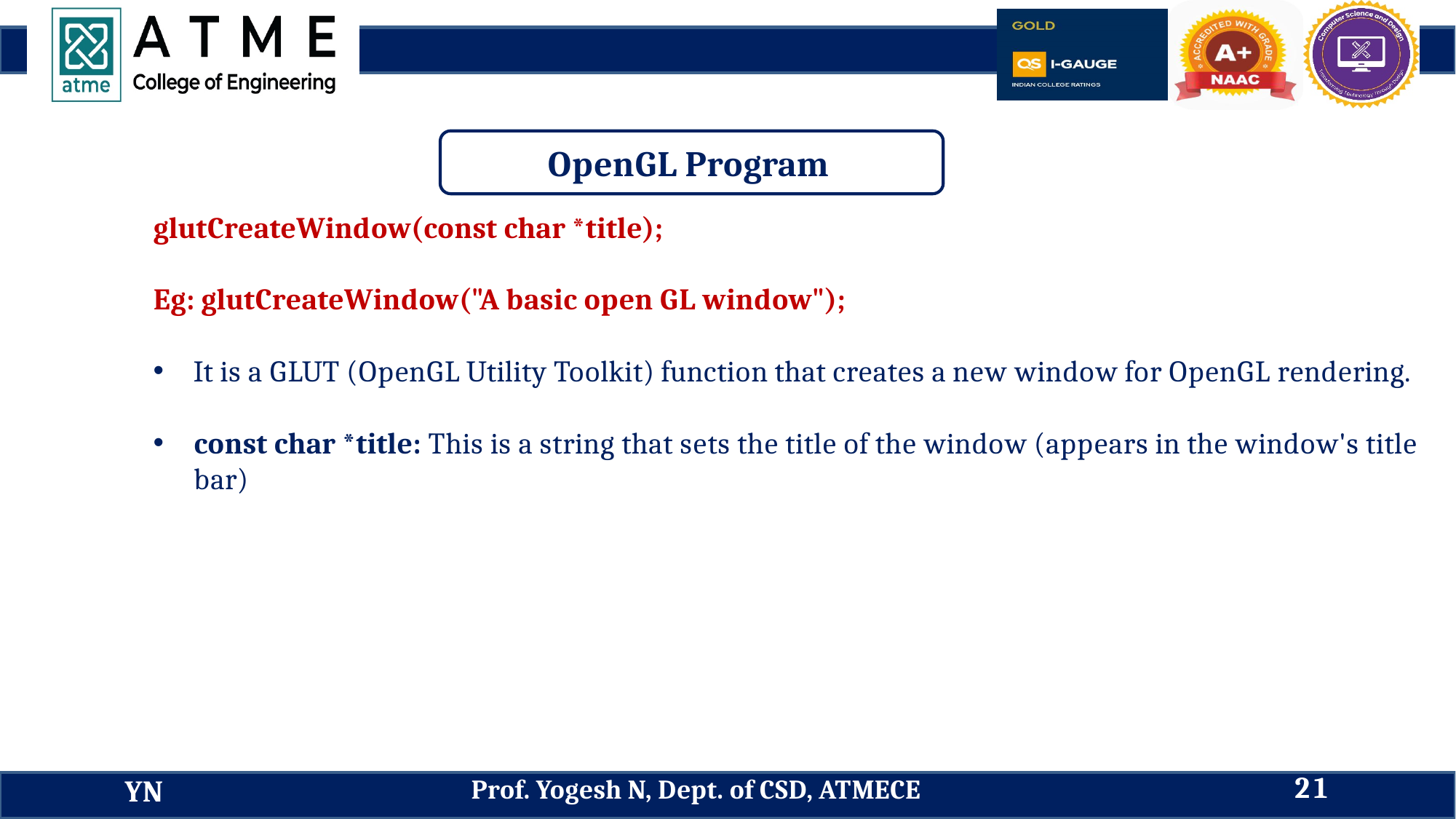

OpenGL Program
glutCreateWindow(const char *title);

Eg: glutCreateWindow("A basic open GL window");

It is a GLUT (OpenGL Utility Toolkit) function that creates a new window for OpenGL rendering.

const char *title: This is a string that sets the title of the window (appears in the window's title bar)
21
Prof. Yogesh N, Dept. of CSD, ATMECE
YN